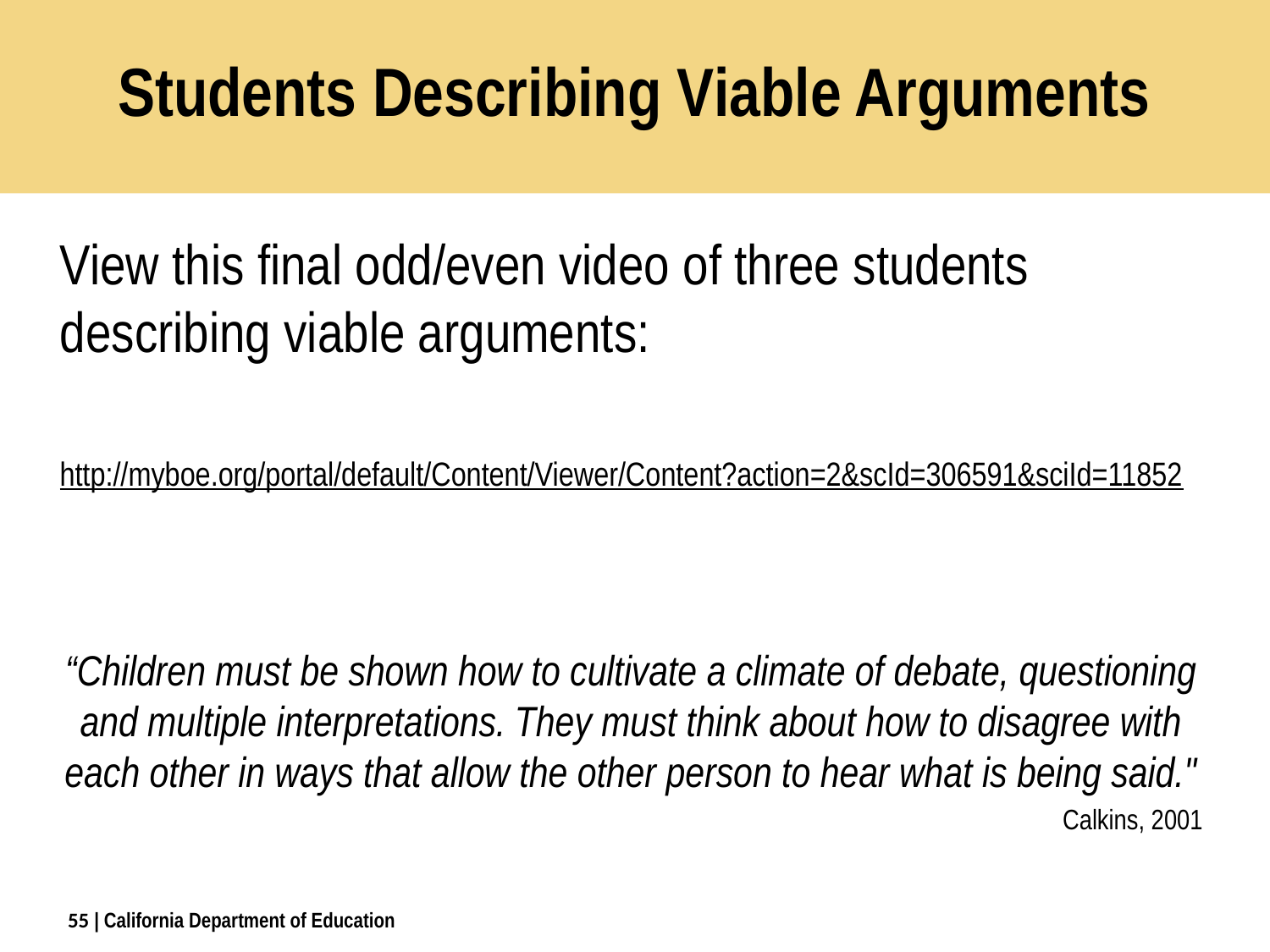

# Students Describing Viable Arguments
View this final odd/even video of three students describing viable arguments:

http://myboe.org/portal/default/Content/Viewer/Content?action=2&scId=306591&sciId=11852

“Children must be shown how to cultivate a climate of debate, questioning and multiple interpretations. They must think about how to disagree with each other in ways that allow the other person to hear what is being said."
Calkins, 2001

55
| California Department of Education